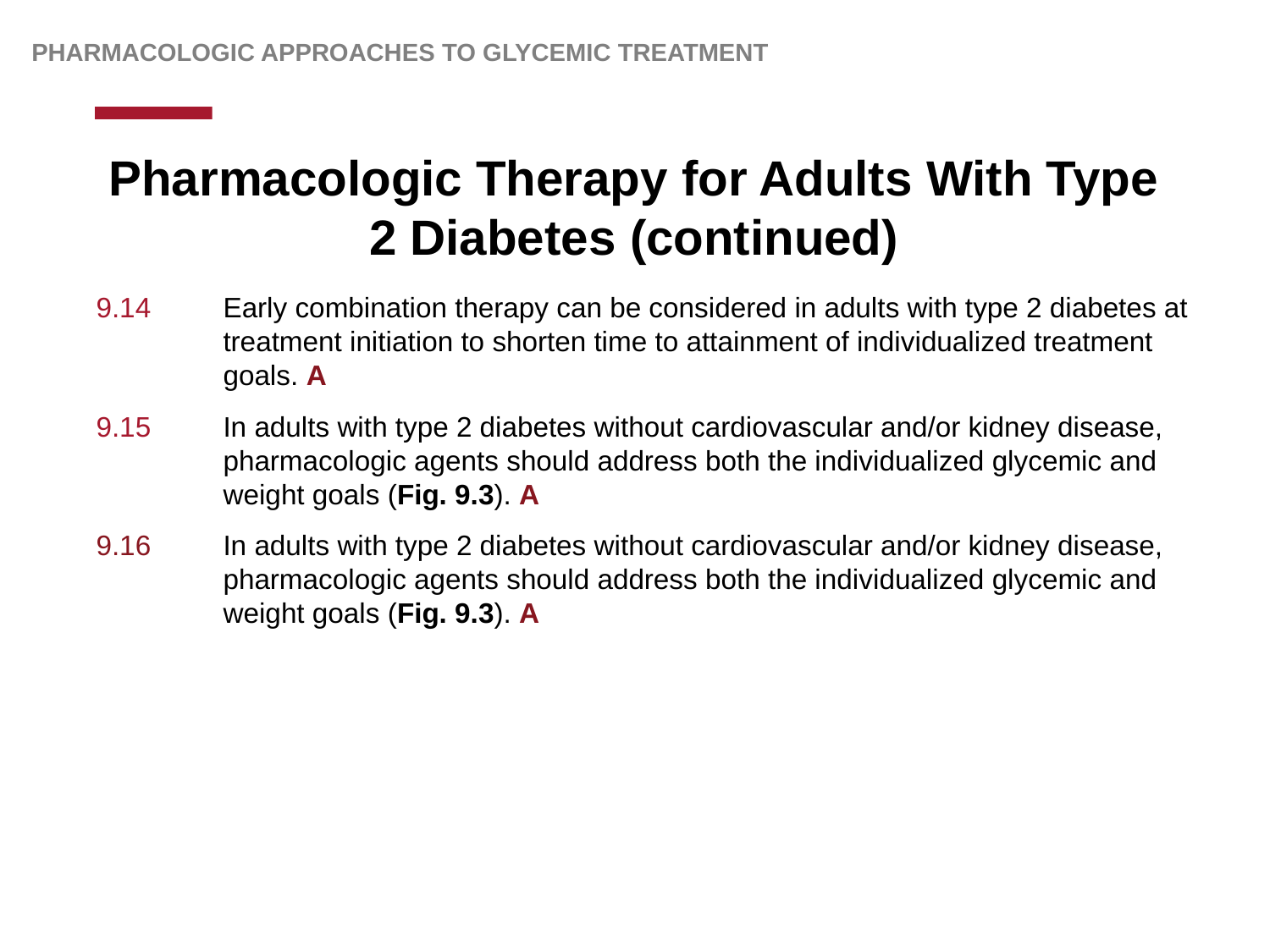

Pharmacologic Approaches to Glycemic Treatment
# Pharmacologic Therapy for Adults With Type 2 Diabetes (continued)
9.14 	Early combination therapy can be considered in adults with type 2 diabetes at 	treatment initiation to shorten time to attainment of individualized treatment 	goals. A
9.15	In adults with type 2 diabetes without cardiovascular and/or kidney disease, 	pharmacologic agents should address both the individualized glycemic and 	weight goals (Fig. 9.3). A
9.16 	In adults with type 2 diabetes without cardiovascular and/or kidney disease, 	pharmacologic agents should address both the individualized glycemic and 	weight goals (Fig. 9.3). A